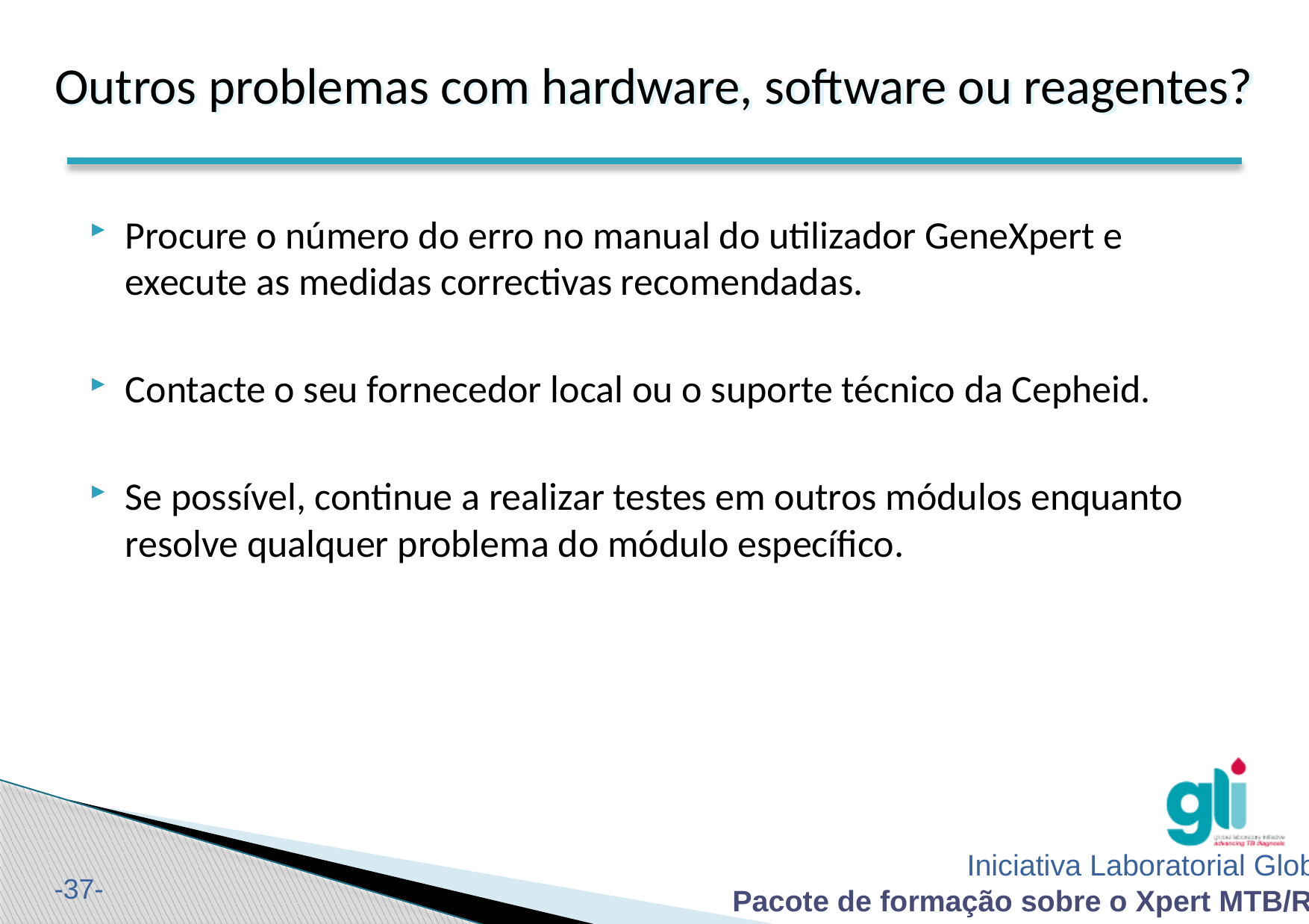

Outros problemas com hardware, software ou reagentes?
#
Procure o número do erro no manual do utilizador GeneXpert e execute as medidas correctivas recomendadas.

Contacte o seu fornecedor local ou o suporte técnico da Cepheid.

Se possível, continue a realizar testes em outros módulos enquanto resolve qualquer problema do módulo específico.